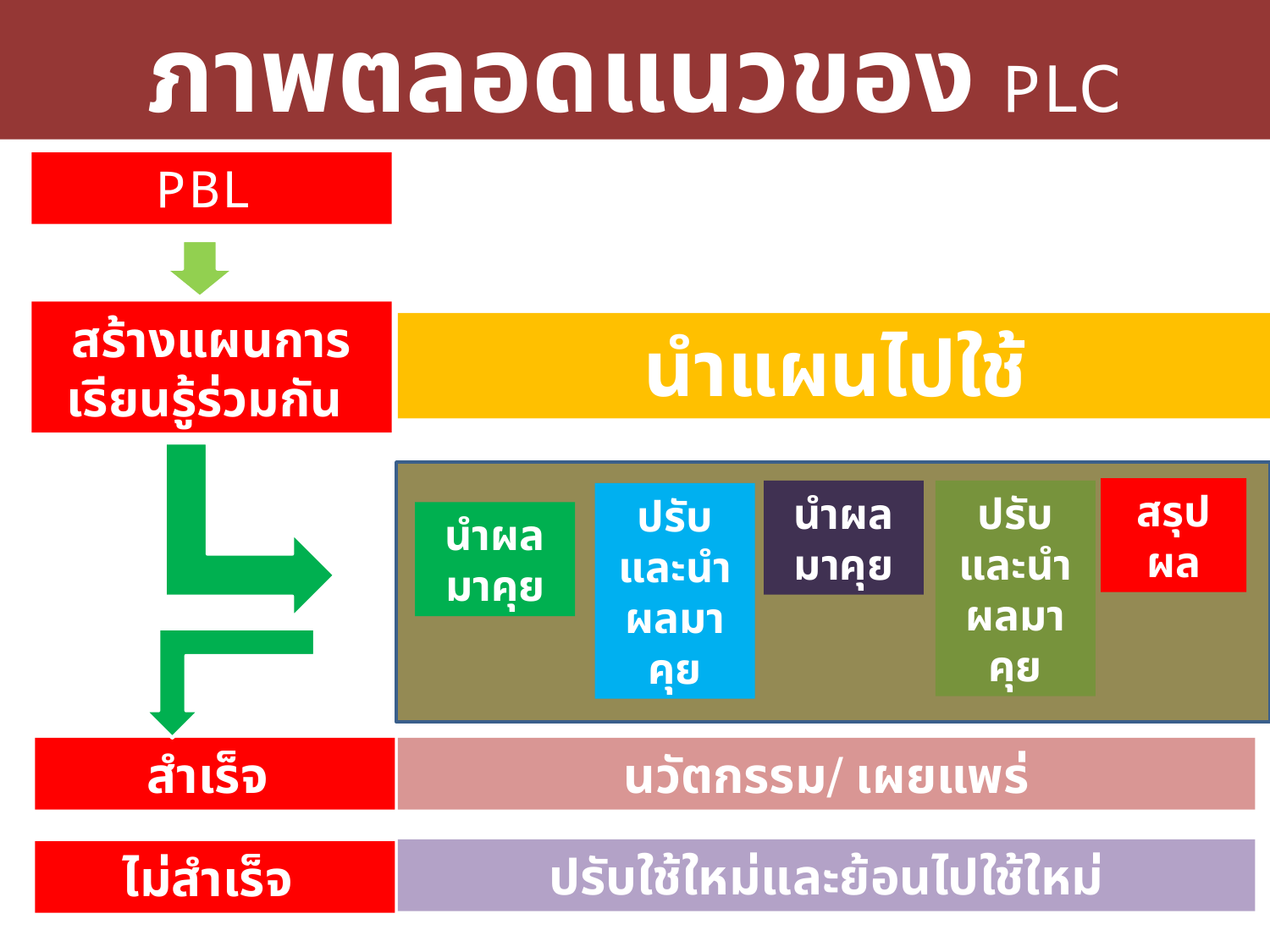

ภาพตลอดแนวของ PLC
PBL

สร้างแผนการเรียนรู้ร่วมกัน
นำแผนไปใช้

สรุป
ผล
นำผลมาคุย
ปรับและนำผลมาคุย
ปรับและนำผลมาคุย
นำผลมาคุย

สำเร็จ
นวัตกรรม/เผยแพร่
ปรับใช้ใหม่และย้อนไปใช้ใหม่
ไม่สำเร็จ